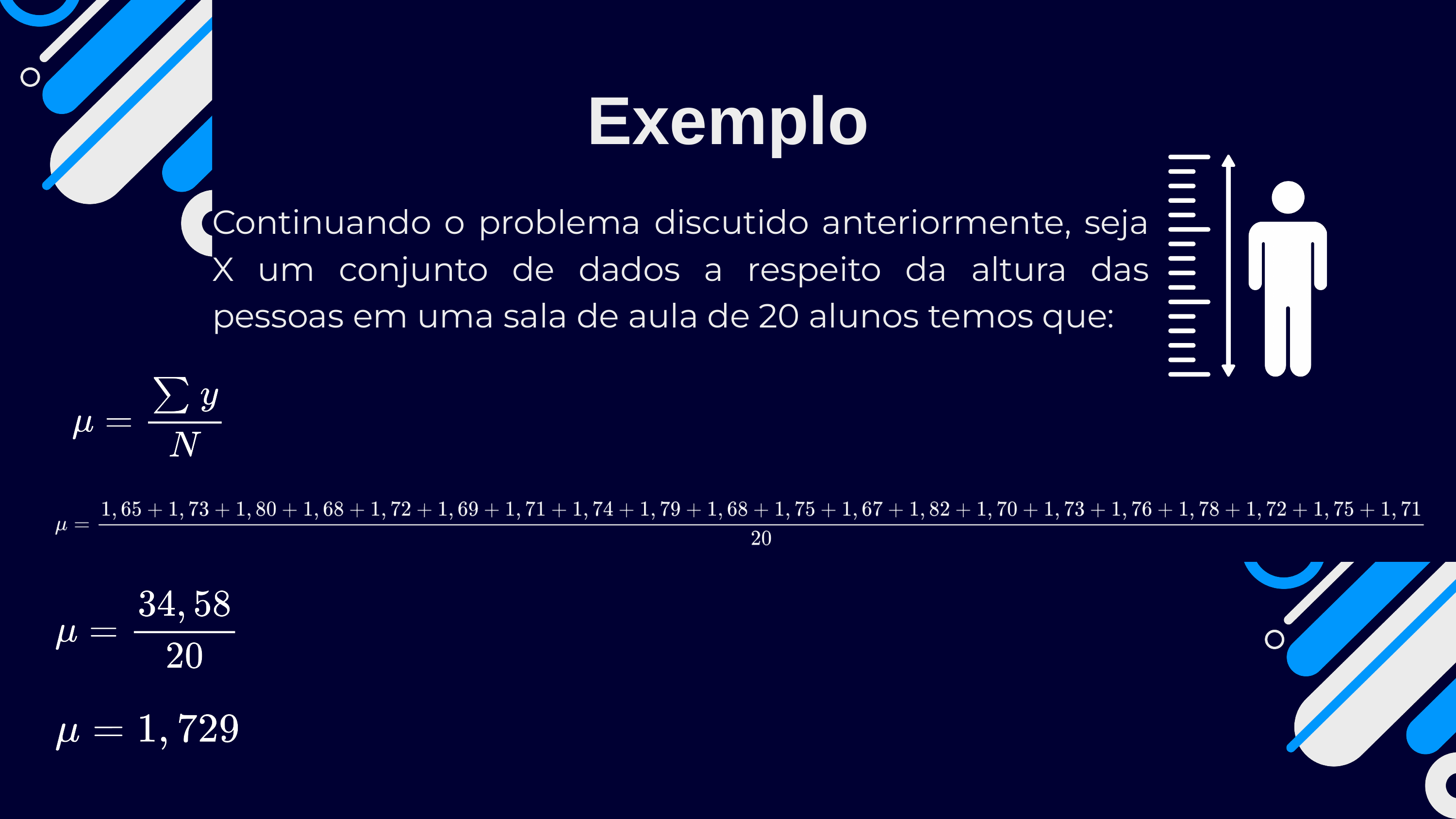

Exemplo

Continuando o problema discutido anteriormente, seja X um conjunto de dados a respeito da altura das pessoas em uma sala de aula de 20 alunos temos que: